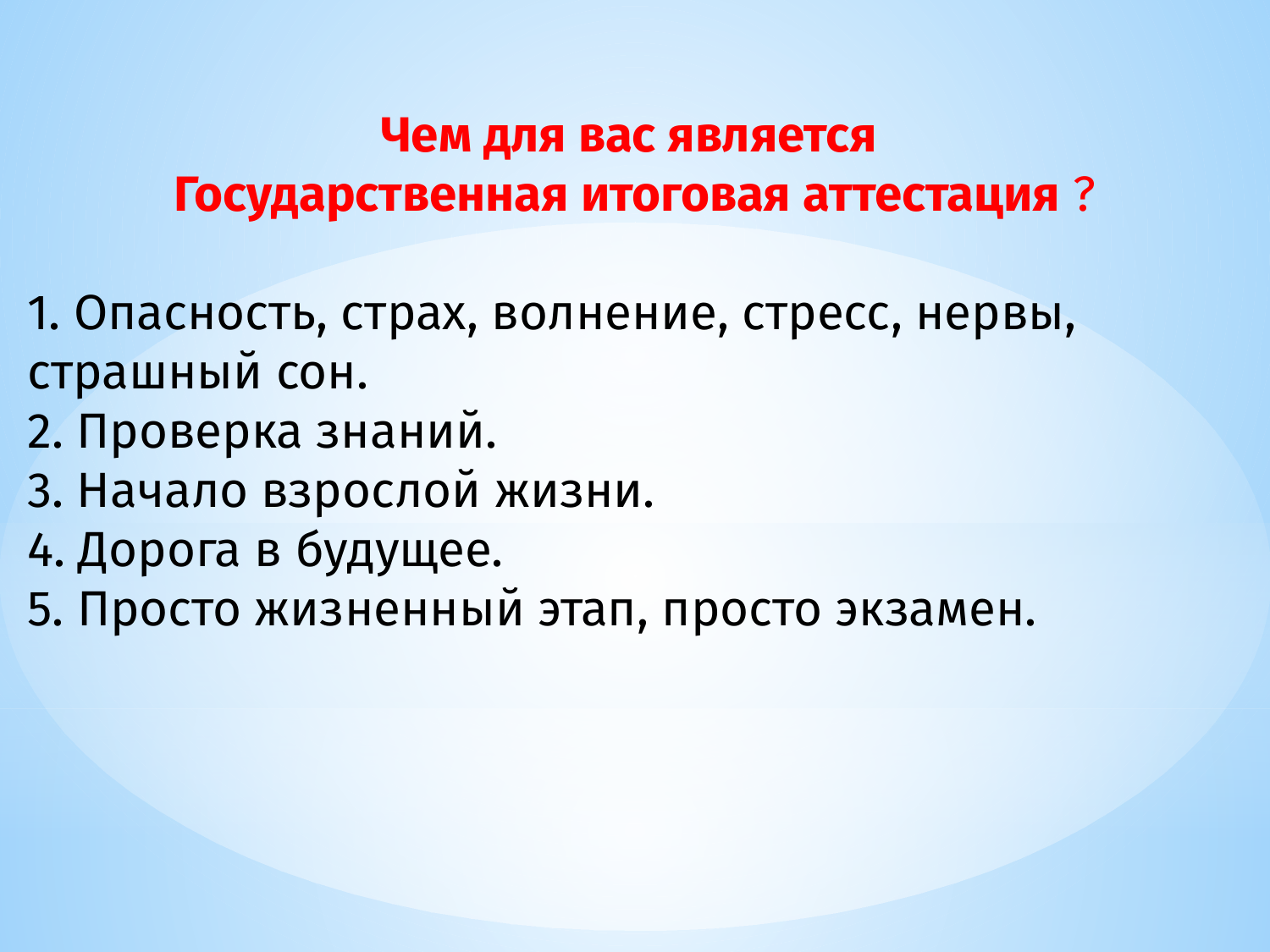

Чем для вас является
Государственная итоговая аттестация ?

1. Опасность, страх, волнение, стресс, нервы, страшный сон.
2. Проверка знаний.
3. Начало взрослой жизни.
4. Дорога в будущее.
5. Просто жизненный этап, просто экзамен.